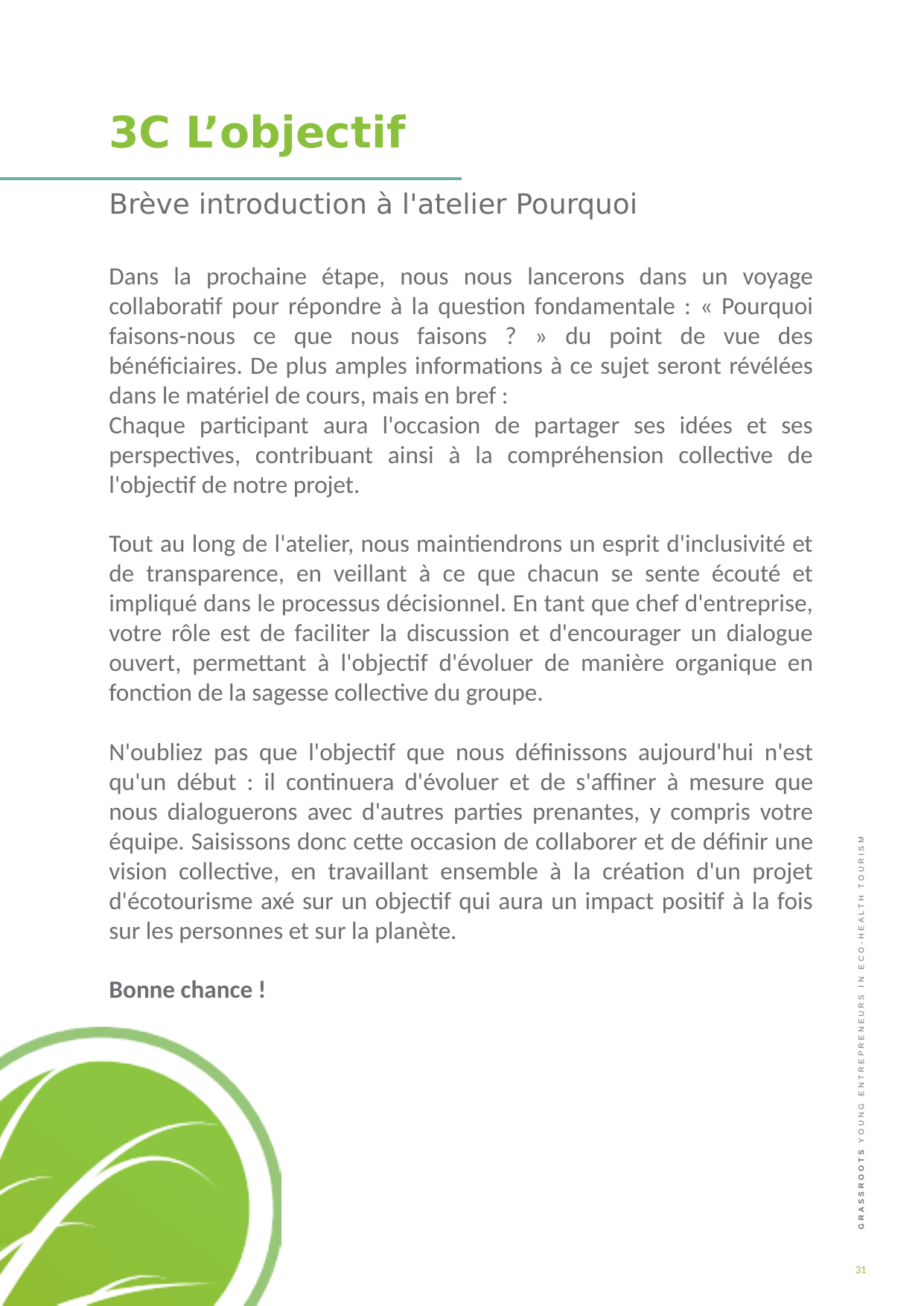

3C L’objectif
Brève introduction à l'atelier Pourquoi
Dans la prochaine étape, nous nous lancerons dans un voyage collaboratif pour répondre à la question fondamentale : « Pourquoi faisons-nous ce que nous faisons ? » du point de vue des bénéficiaires. De plus amples informations à ce sujet seront révélées dans le matériel de cours, mais en bref :
Chaque participant aura l'occasion de partager ses idées et ses perspectives, contribuant ainsi à la compréhension collective de l'objectif de notre projet.

Tout au long de l'atelier, nous maintiendrons un esprit d'inclusivité et de transparence, en veillant à ce que chacun se sente écouté et impliqué dans le processus décisionnel. En tant que chef d'entreprise, votre rôle est de faciliter la discussion et d'encourager un dialogue ouvert, permettant à l'objectif d'évoluer de manière organique en fonction de la sagesse collective du groupe.

N'oubliez pas que l'objectif que nous définissons aujourd'hui n'est qu'un début : il continuera d'évoluer et de s'affiner à mesure que nous dialoguerons avec d'autres parties prenantes, y compris votre équipe. Saisissons donc cette occasion de collaborer et de définir une vision collective, en travaillant ensemble à la création d'un projet d'écotourisme axé sur un objectif qui aura un impact positif à la fois sur les personnes et sur la planète.

Bonne chance !

31